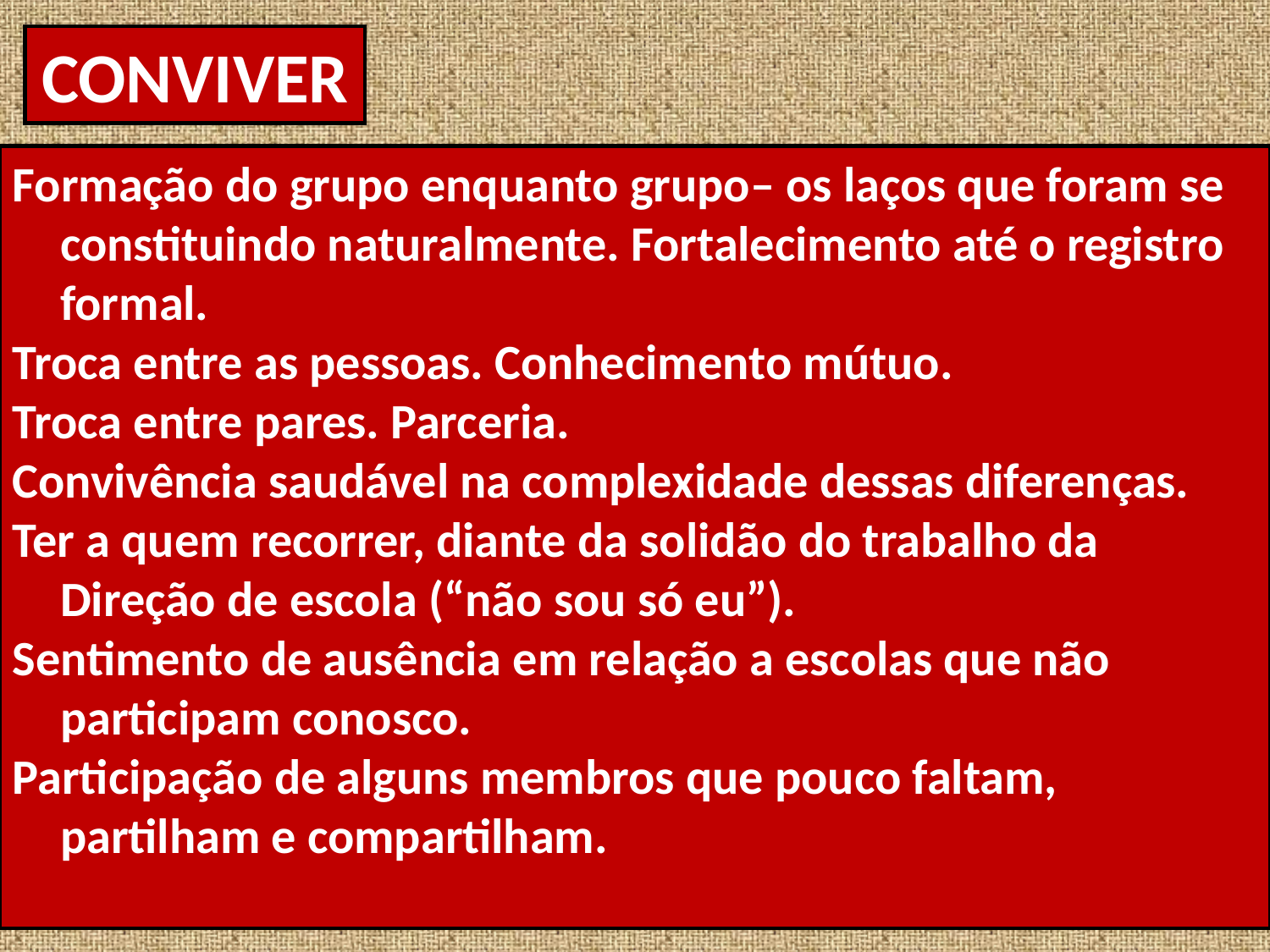

CONVIVER
Formação do grupo enquanto grupo– os laços que foram se constituindo naturalmente. Fortalecimento até o registro formal.
Troca entre as pessoas. Conhecimento mútuo.
Troca entre pares. Parceria.
Convivência saudável na complexidade dessas diferenças.
Ter a quem recorrer, diante da solidão do trabalho da Direção de escola (“não sou só eu”).
Sentimento de ausência em relação a escolas que não participam conosco.
Participação de alguns membros que pouco faltam, partilham e compartilham.